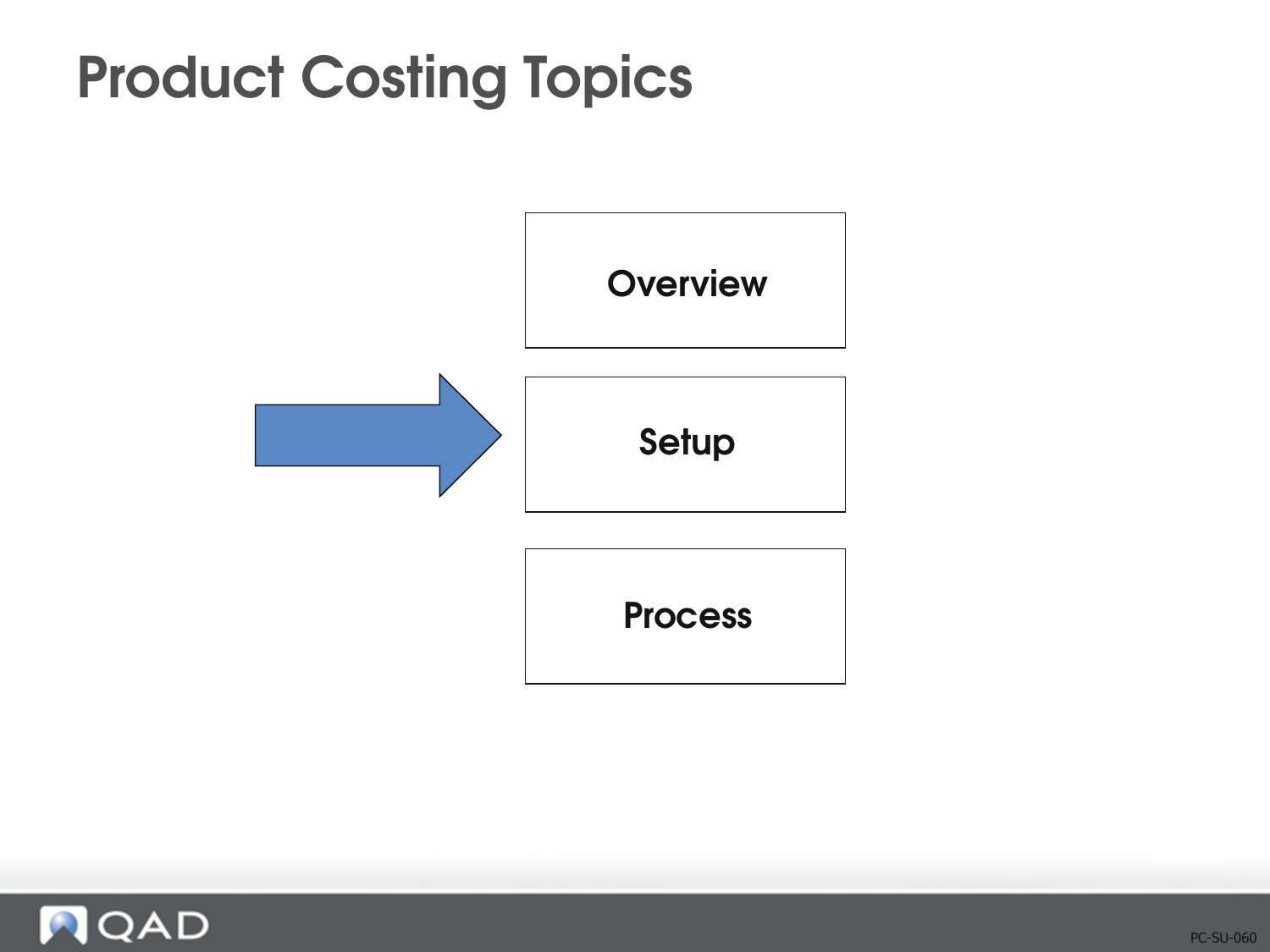

# Product Costing Topics

Overview

Setup

Process
PC-SU-060